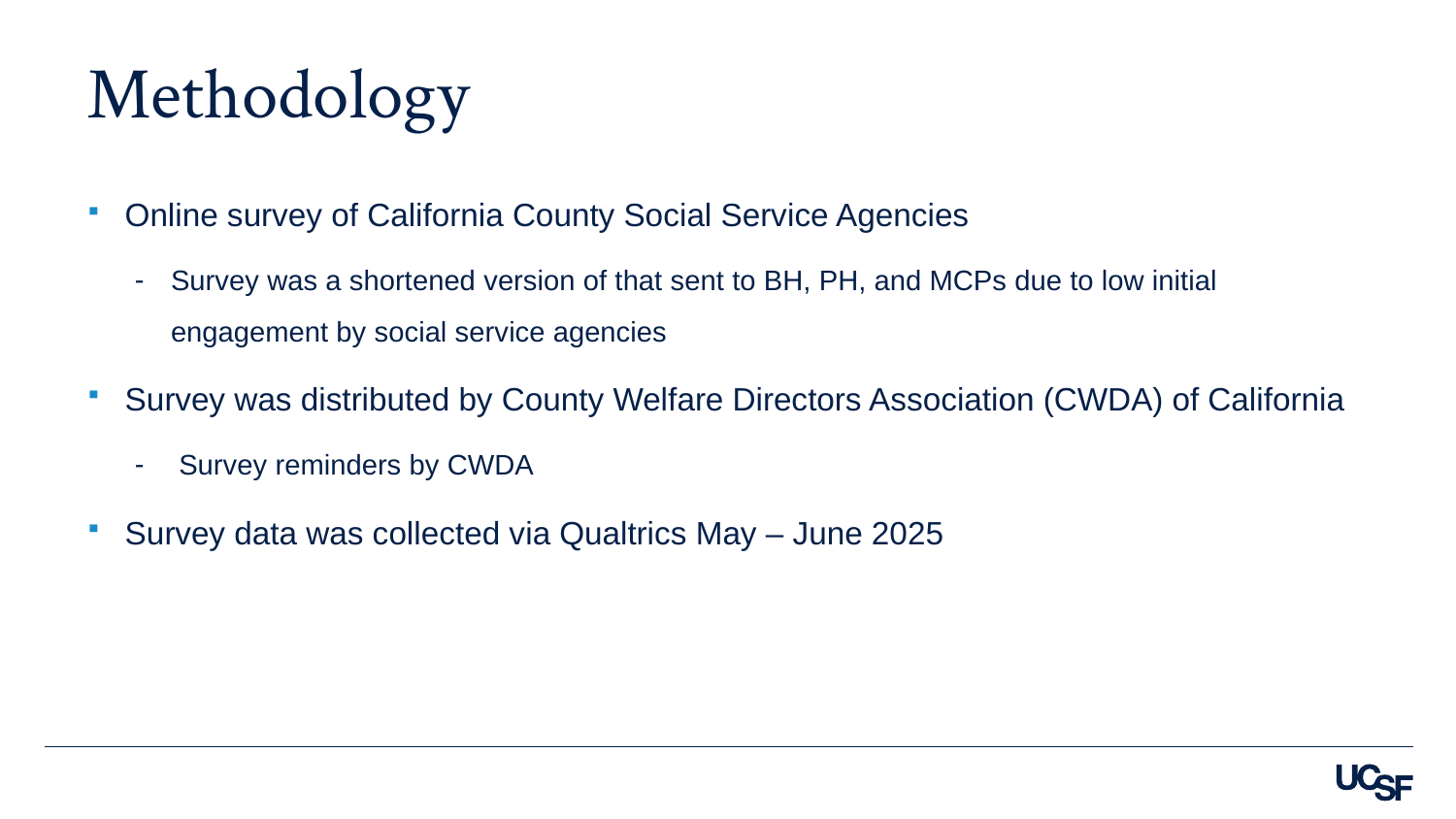

# Methodology
Online survey of California County Social Service Agencies
Survey was a shortened version of that sent to BH, PH, and MCPs due to low initial engagement by social service agencies
Survey was distributed by County Welfare Directors Association (CWDA) of California
 Survey reminders by CWDA
Survey data was collected via Qualtrics May – June 2025